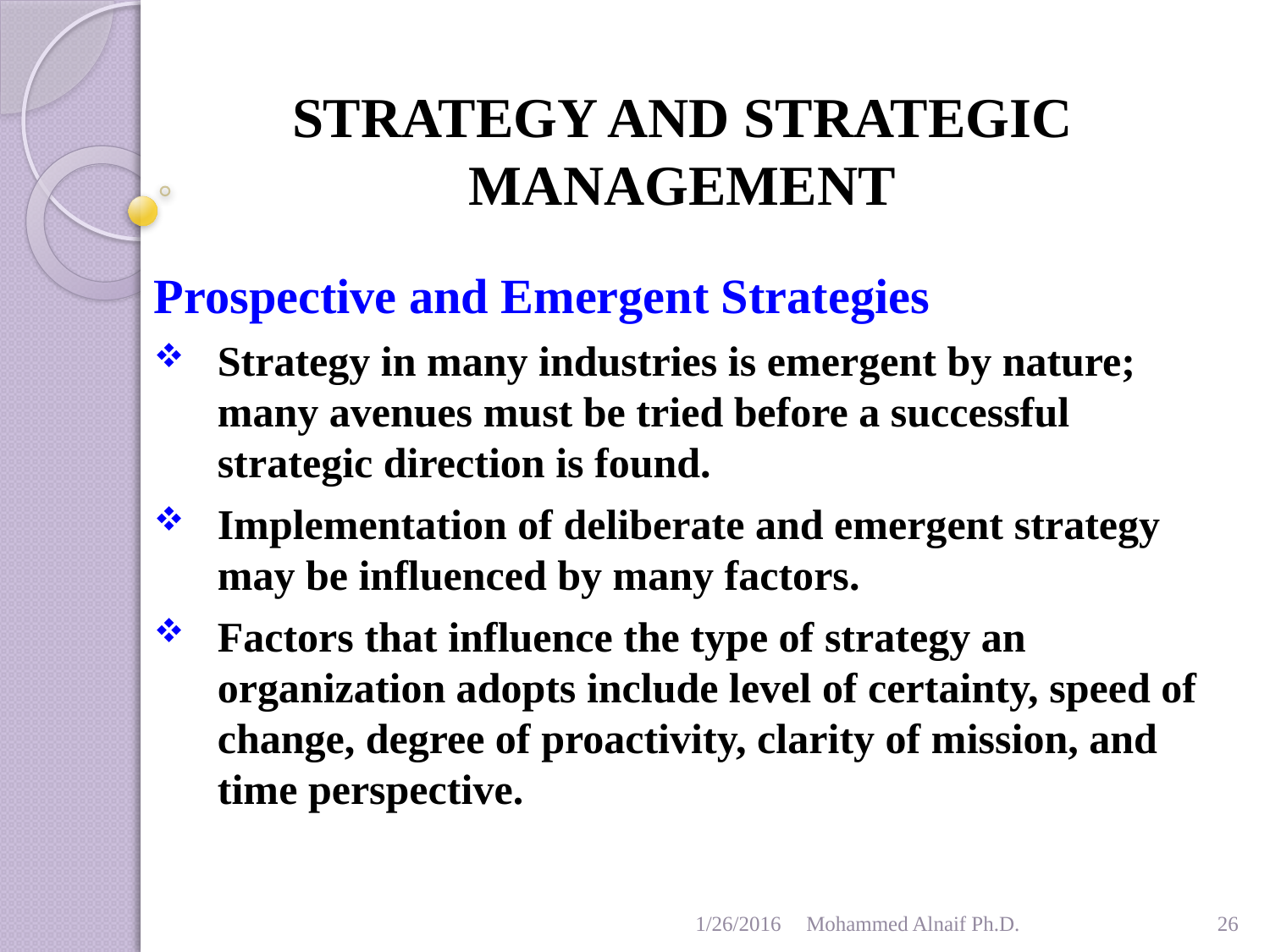

# STRATEGY AND STRATEGIC MANAGEMENT
Prospective and Emergent Strategies
Strategy in many industries is emergent by nature; many avenues must be tried before a successful strategic direction is found.
Implementation of deliberate and emergent strategy may be influenced by many factors.
Factors that influence the type of strategy an organization adopts include level of certainty, speed of change, degree of proactivity, clarity of mission, and time perspective.
1/26/2016
Mohammed Alnaif Ph.D.
26